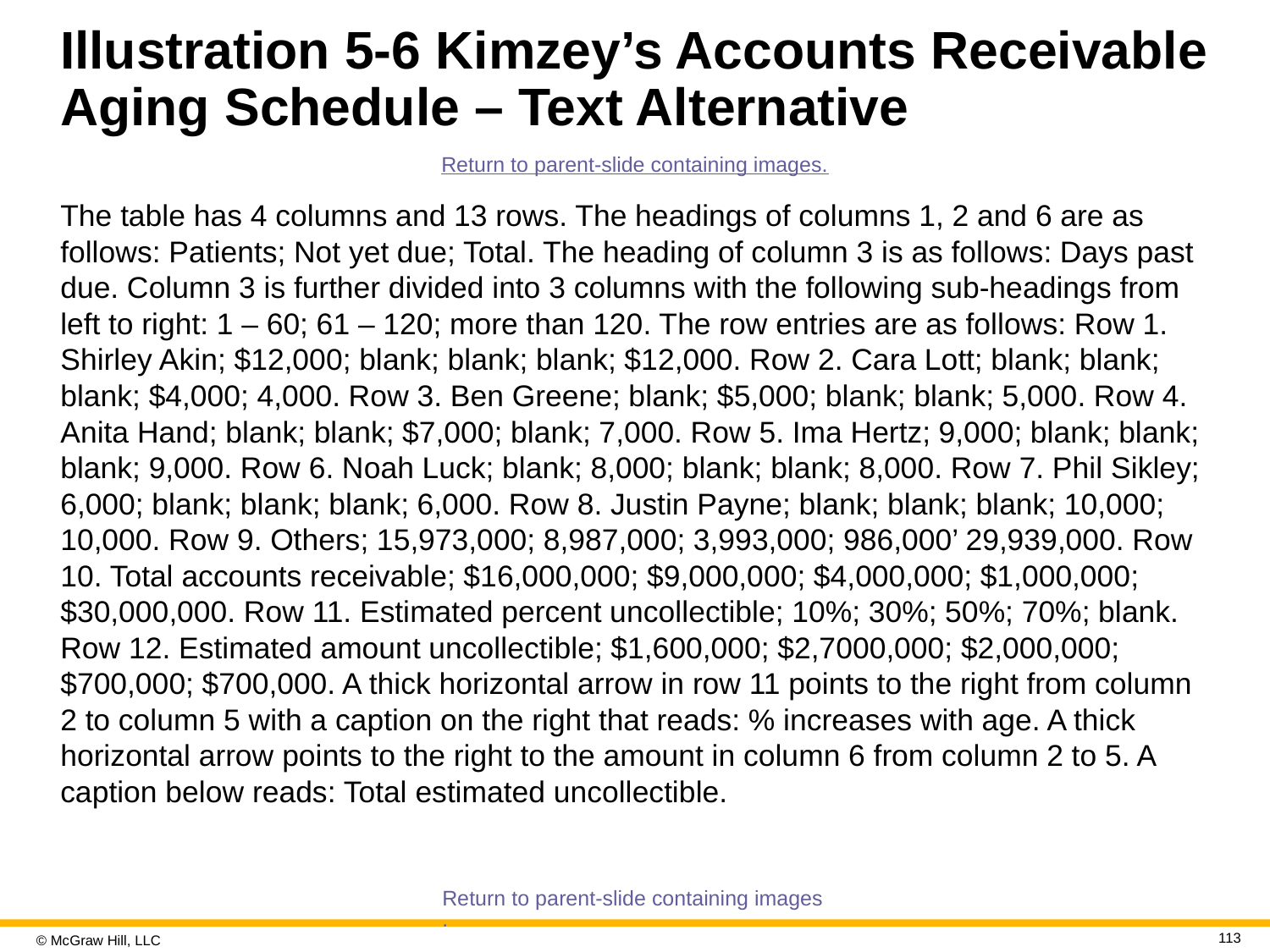

# Illustration 5-6 Kimzey’s Accounts Receivable Aging Schedule – Text Alternative
Return to parent-slide containing images.
The table has 4 columns and 13 rows. The headings of columns 1, 2 and 6 are as follows: Patients; Not yet due; Total. The heading of column 3 is as follows: Days past due. Column 3 is further divided into 3 columns with the following sub-headings from left to right: 1 – 60; 61 – 120; more than 120. The row entries are as follows: Row 1. Shirley Akin; $12,000; blank; blank; blank; $12,000. Row 2. Cara Lott; blank; blank; blank; $4,000; 4,000. Row 3. Ben Greene; blank; $5,000; blank; blank; 5,000. Row 4. Anita Hand; blank; blank; $7,000; blank; 7,000. Row 5. Ima Hertz; 9,000; blank; blank; blank; 9,000. Row 6. Noah Luck; blank; 8,000; blank; blank; 8,000. Row 7. Phil Sikley; 6,000; blank; blank; blank; 6,000. Row 8. Justin Payne; blank; blank; blank; 10,000; 10,000. Row 9. Others; 15,973,000; 8,987,000; 3,993,000; 986,000’ 29,939,000. Row 10. Total accounts receivable; $16,000,000; $9,000,000; $4,000,000; $1,000,000; $30,000,000. Row 11. Estimated percent uncollectible; 10%; 30%; 50%; 70%; blank. Row 12. Estimated amount uncollectible; $1,600,000; $2,7000,000; $2,000,000; $700,000; $700,000. A thick horizontal arrow in row 11 points to the right from column 2 to column 5 with a caption on the right that reads: % increases with age. A thick horizontal arrow points to the right to the amount in column 6 from column 2 to 5. A caption below reads: Total estimated uncollectible.
Return to parent-slide containing images.
113